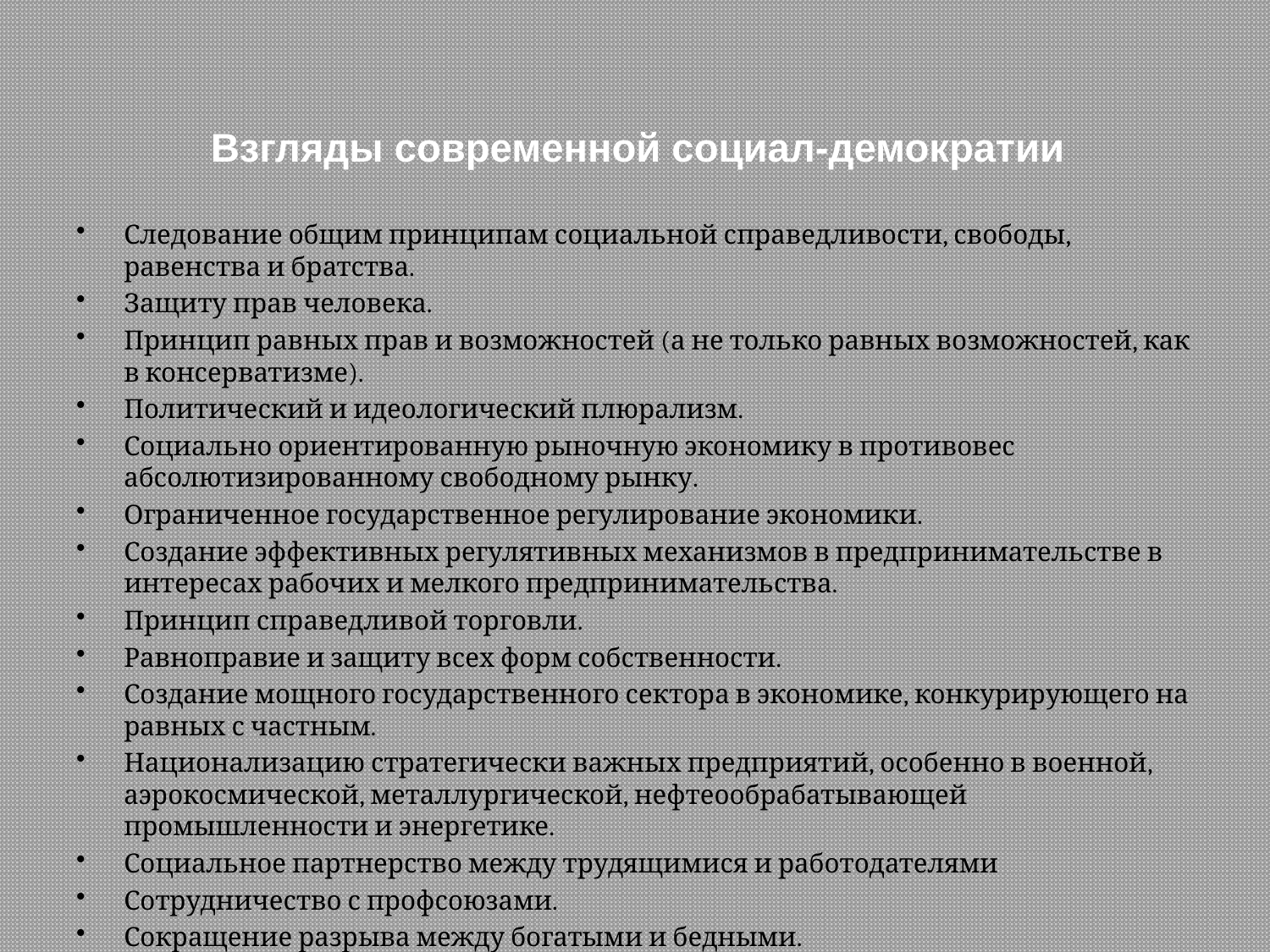

Взгляды современной социал-демократии
Следование общим принципам социальной справедливости, свободы, равенства и братства.
Защиту прав человека.
Принцип равных прав и возможностей (а не только равных возможностей, как в консерватизме).
Политический и идеологический плюрализм.
Социально ориентированную рыночную экономику в противовес абсолютизированному свободному рынку.
Ограниченное государственное регулирование экономики.
Создание эффективных регулятивных механизмов в предпринимательстве в интересах рабочих и мелкого предпринимательства.
Принцип справедливой торговли.
Равноправие и защиту всех форм собственности.
Создание мощного государственного сектора в экономике, конкурирующего на равных с частным.
Национализацию стратегически важных предприятий, особенно в военной, аэрокосмической, металлургической, нефтеообрабатывающей промышленности и энергетике.
Социальное партнерство между трудящимися и работодателями
Сотрудничество с профсоюзами.
Сокращение разрыва между богатыми и бедными.
Поддержку неимущих слоев населения.